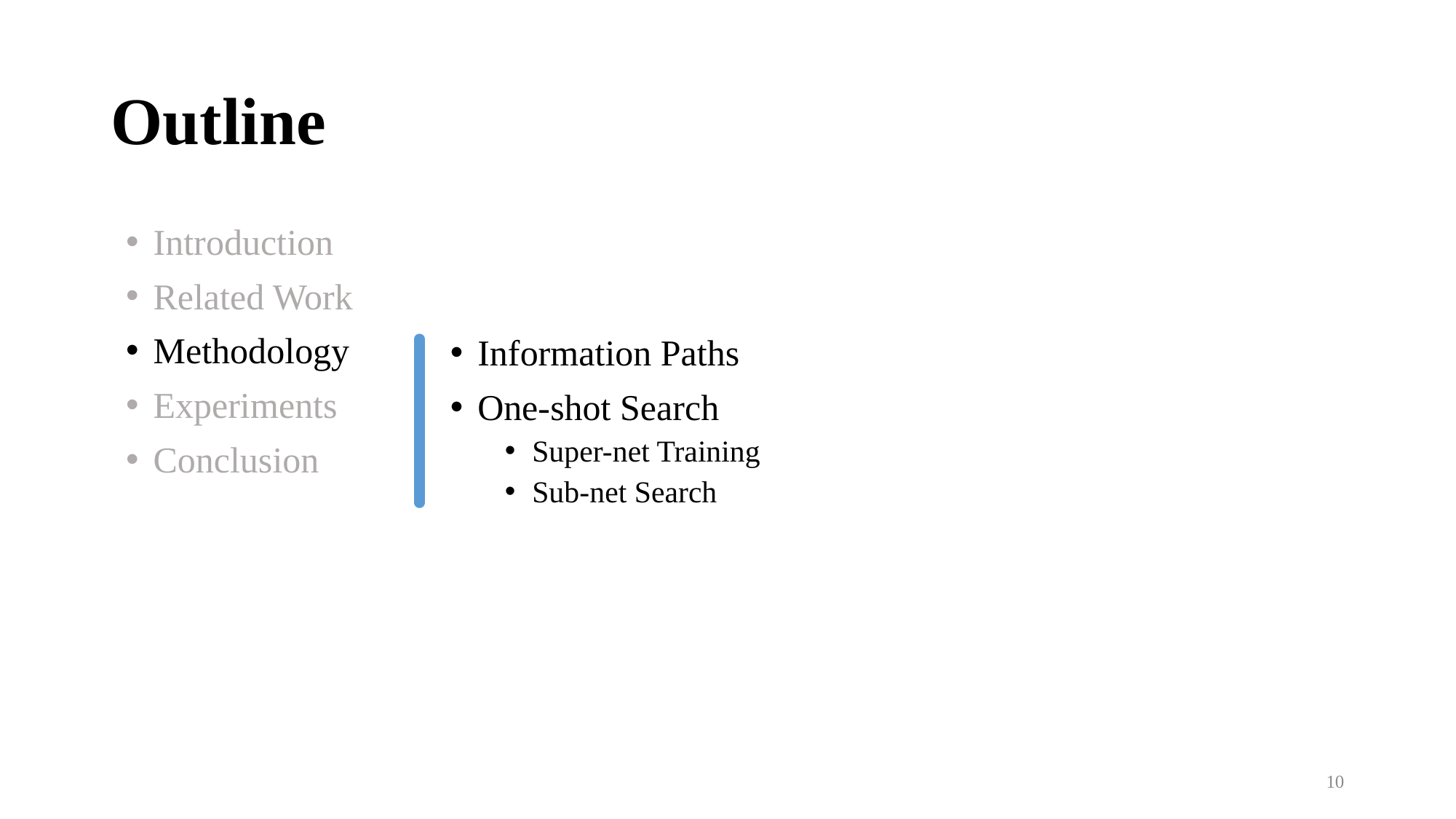

# Outline
Introduction
Related Work
Methodology
Experiments
Conclusion

Information Paths
One-shot Search
Super-net Training
Sub-net Search
10